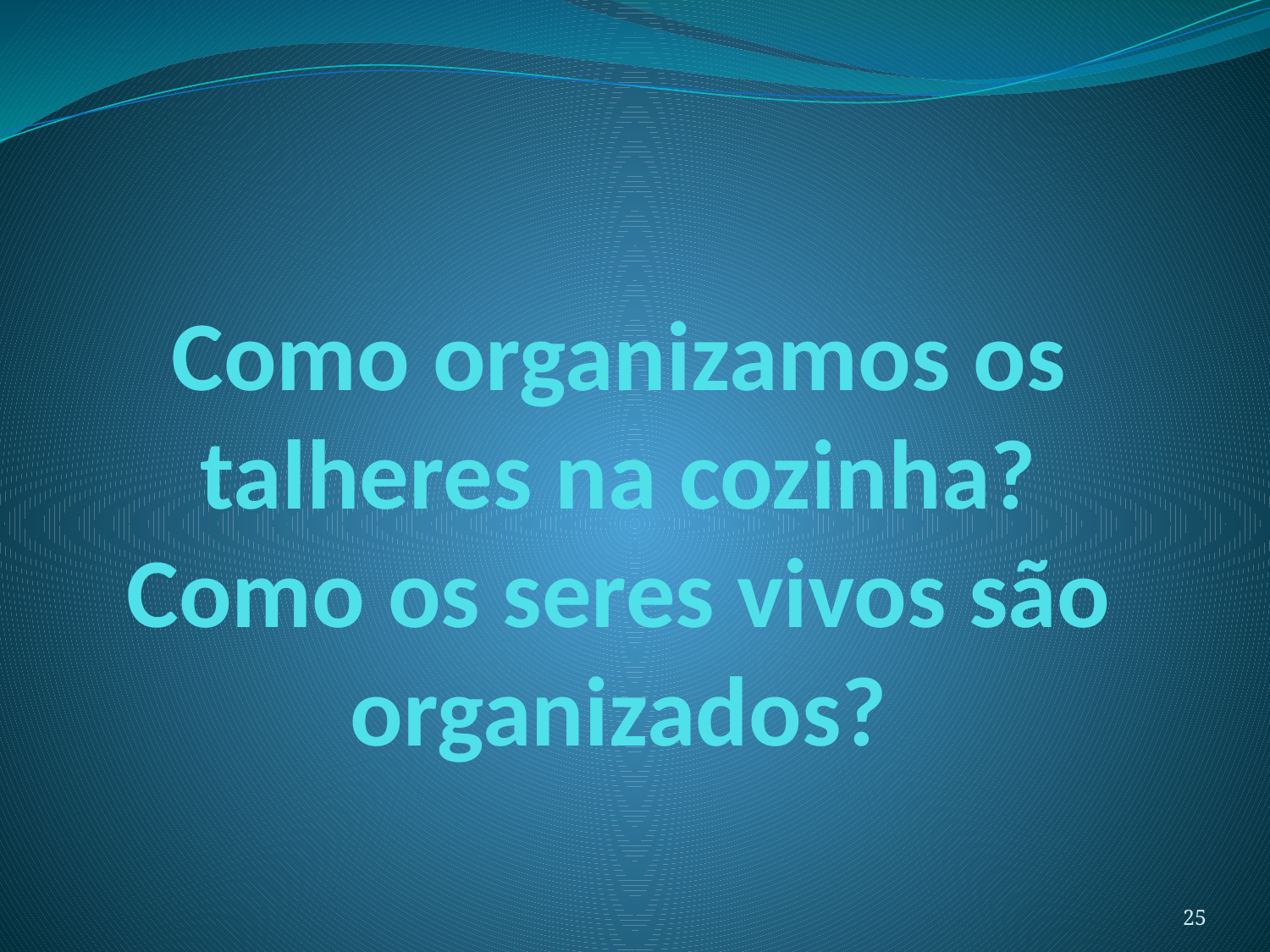

# Como organizamos os talheres na cozinha? Como os seres vivos são organizados?
25